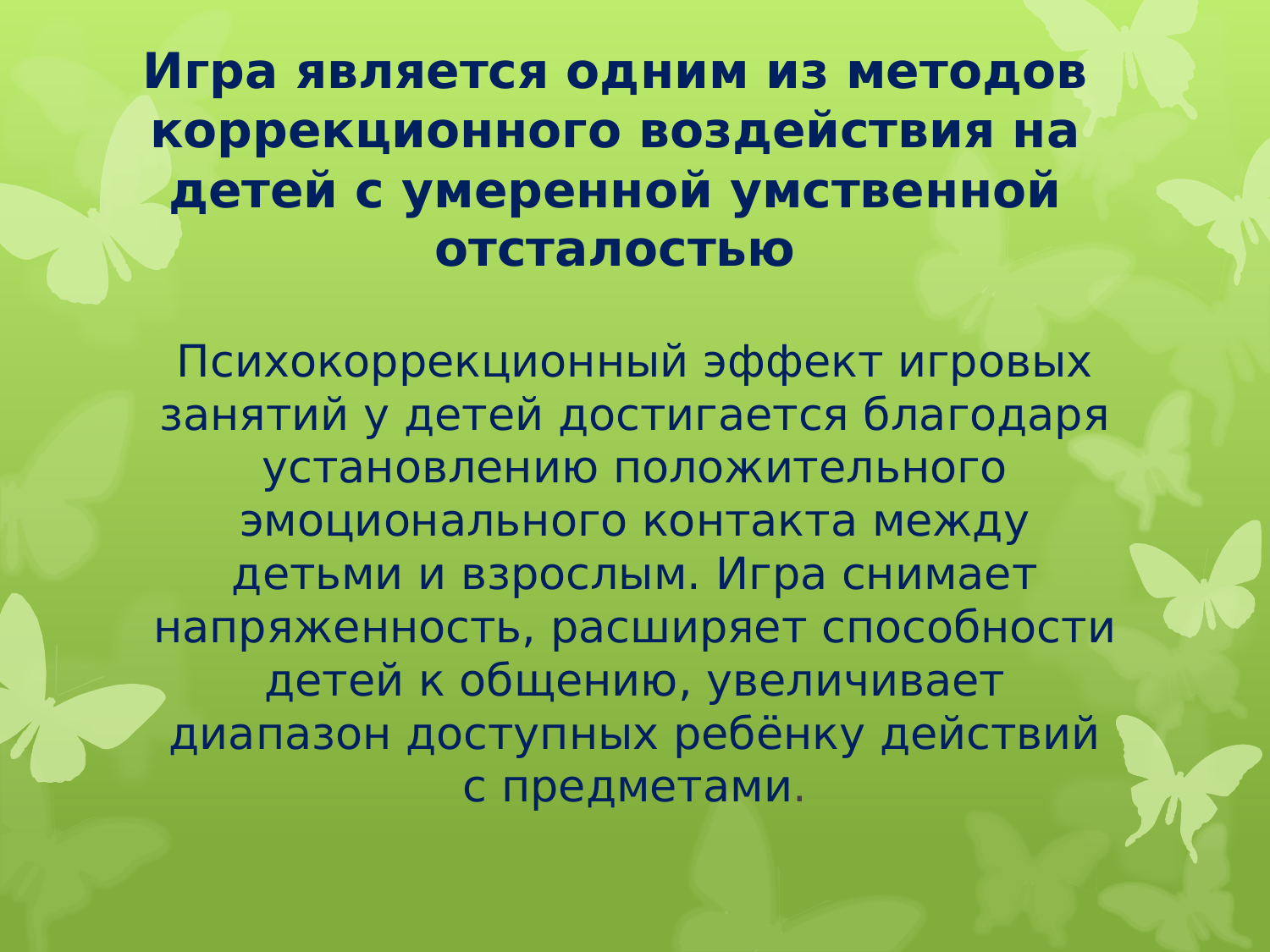

# Игра является одним из методов коррекционного воздействия на детей с умеренной умственной отсталостью
Психокоррекционный эффект игровых занятий у детей достигается благодаря установлению положительного эмоционального контакта между детьми и взрослым. Игра снимает напряженность, расширяет способности детей к общению, увеличивает диапазон доступных ребёнку действий с предметами.